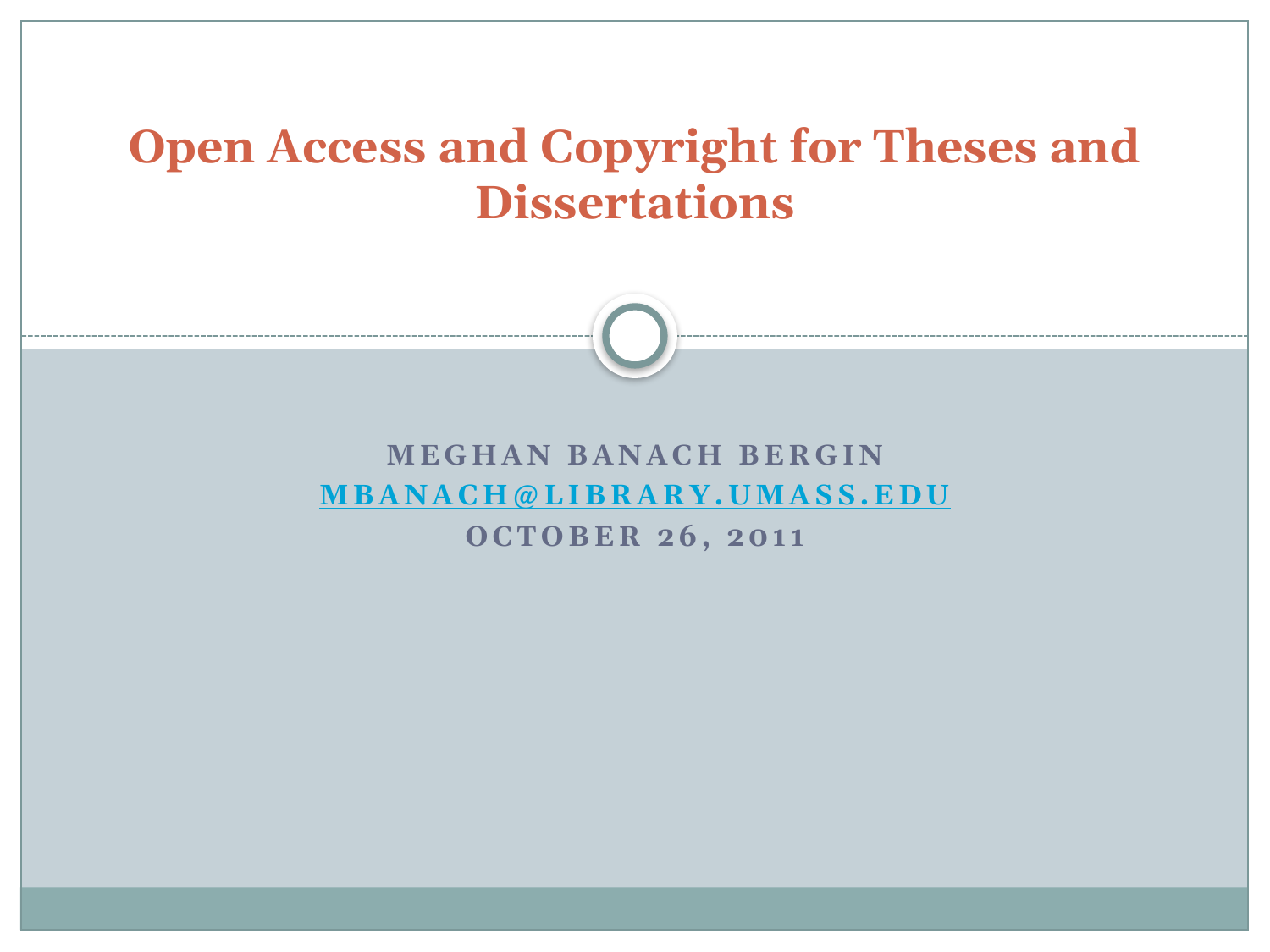

# Open Access and Copyright for Theses and Dissertations

Meghan Banach Bergin
mbanach@library.umass.edu
October 26, 2011